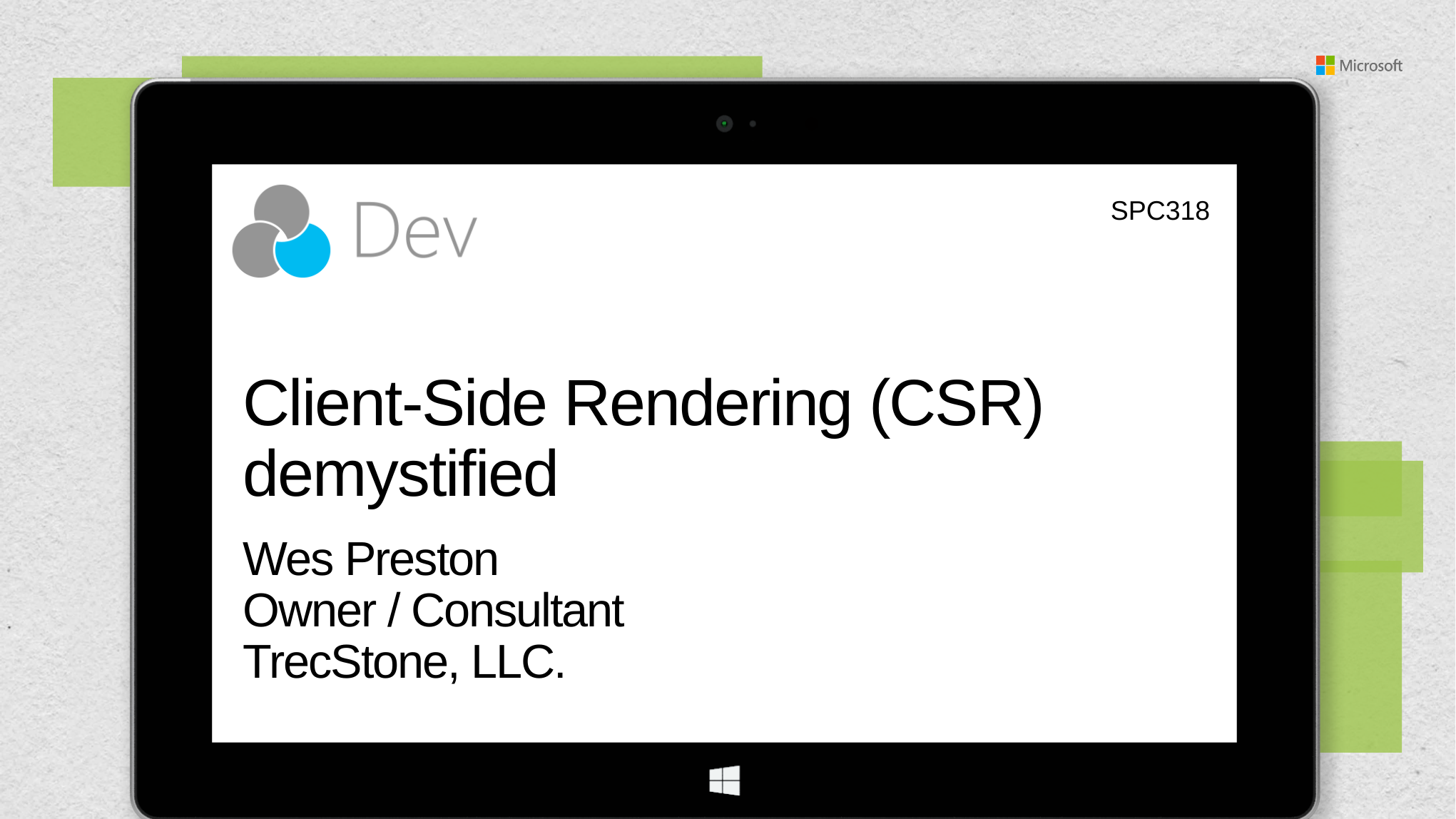

SPC318
# Client-Side Rendering (CSR) demystified
Wes Preston
Owner / Consultant
TrecStone, LLC.